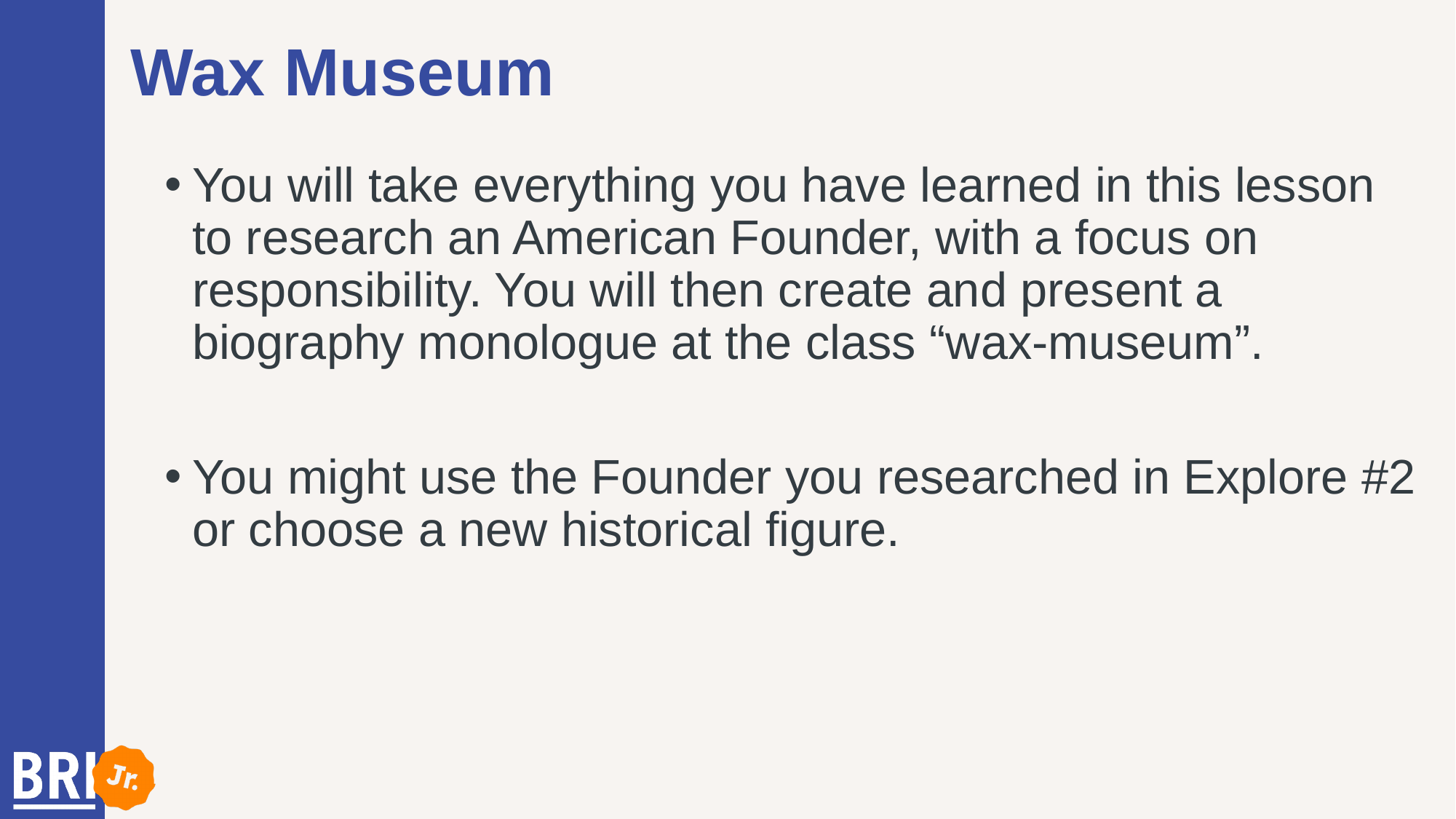

# Wax Museum
You will take everything you have learned in this lesson to research an American Founder, with a focus on responsibility. You will then create and present a biography monologue at the class “wax-museum”.

You might use the Founder you researched in Explore #2 or choose a new historical figure.